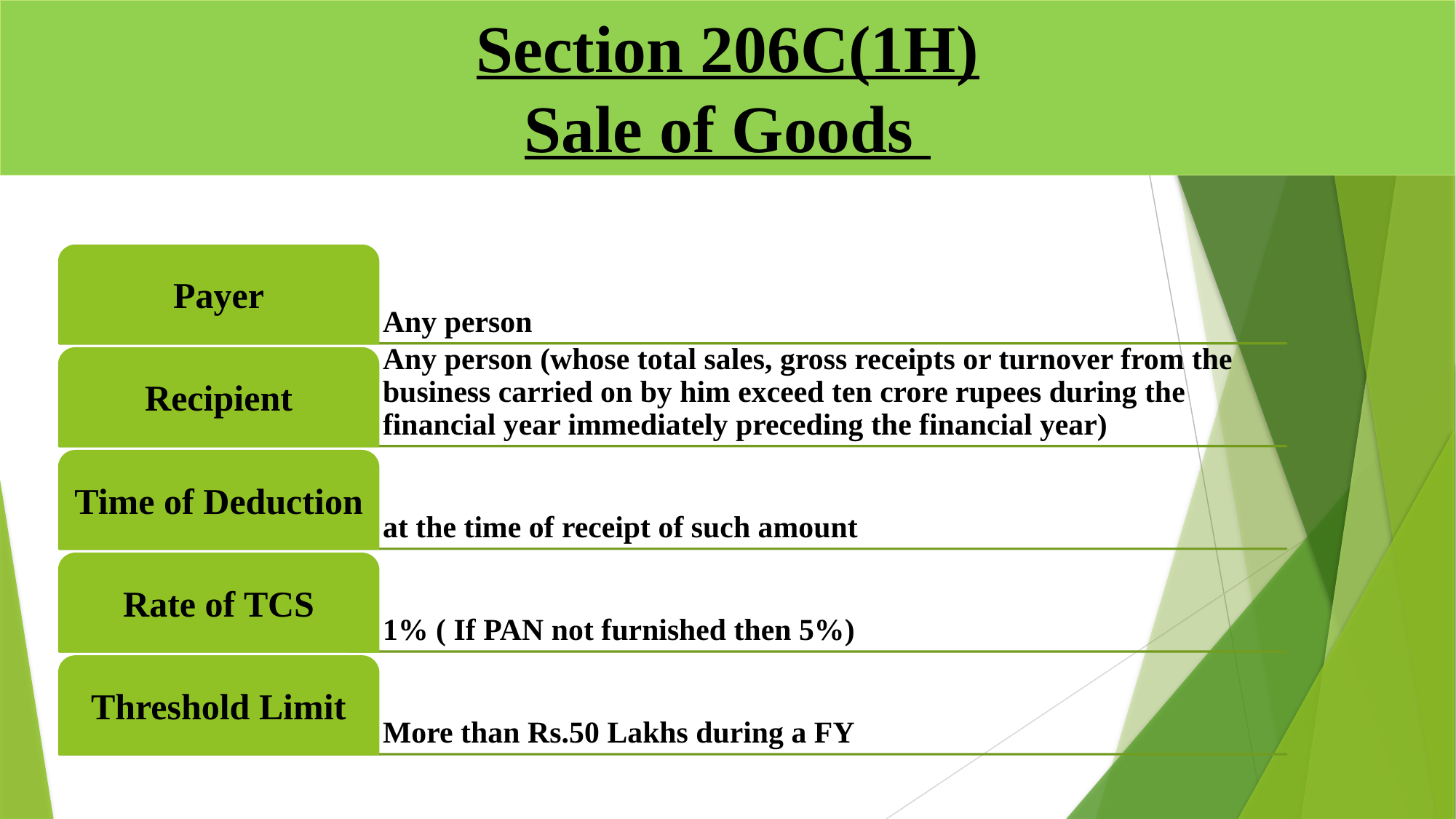

# Section 206C(1H) Sale of Goods
Any person
Payer
Any person (whose total sales, gross receipts or turnover from the business carried on by him exceed ten crore rupees during the financial year immediately preceding the financial year)
Recipient
at the time of receipt of such amount
Time of Deduction
1% ( If PAN not furnished then 5%)
Rate of TCS
More than Rs.50 Lakhs during a FY
Threshold Limit